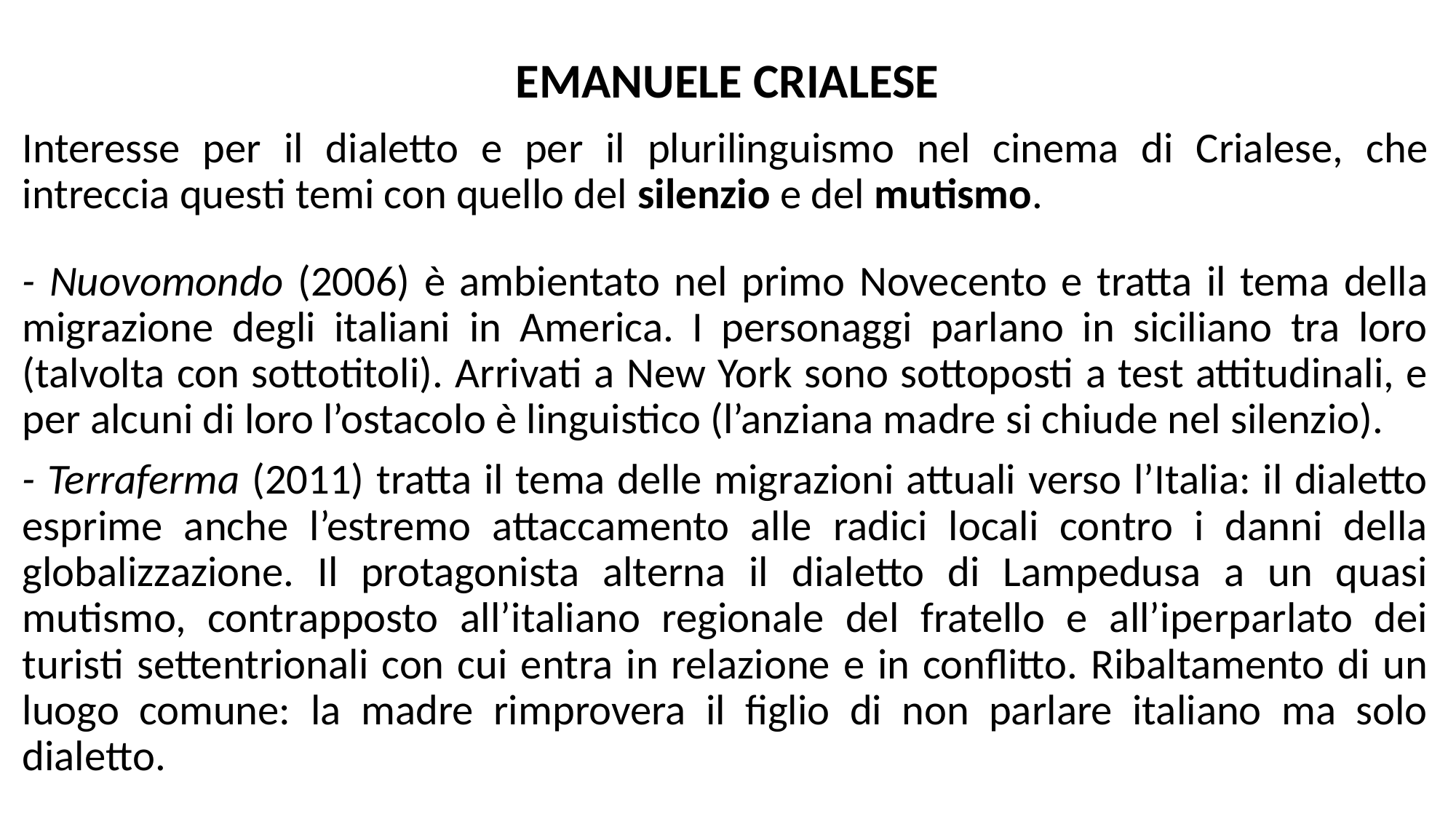

# EMANUELE CRIALESE
Interesse per il dialetto e per il plurilinguismo nel cinema di Crialese, che intreccia questi temi con quello del silenzio e del mutismo.

- Nuovomondo (2006) è ambientato nel primo Novecento e tratta il tema della migrazione degli italiani in America. I personaggi parlano in siciliano tra loro (talvolta con sottotitoli). Arrivati a New York sono sottoposti a test attitudinali, e per alcuni di loro l’ostacolo è linguistico (l’anziana madre si chiude nel silenzio).
- Terraferma (2011) tratta il tema delle migrazioni attuali verso l’Italia: il dialetto esprime anche l’estremo attaccamento alle radici locali contro i danni della globalizzazione. Il protagonista alterna il dialetto di Lampedusa a un quasi mutismo, contrapposto all’italiano regionale del fratello e all’iperparlato dei turisti settentrionali con cui entra in relazione e in conflitto. Ribaltamento di un luogo comune: la madre rimprovera il figlio di non parlare italiano ma solo dialetto.